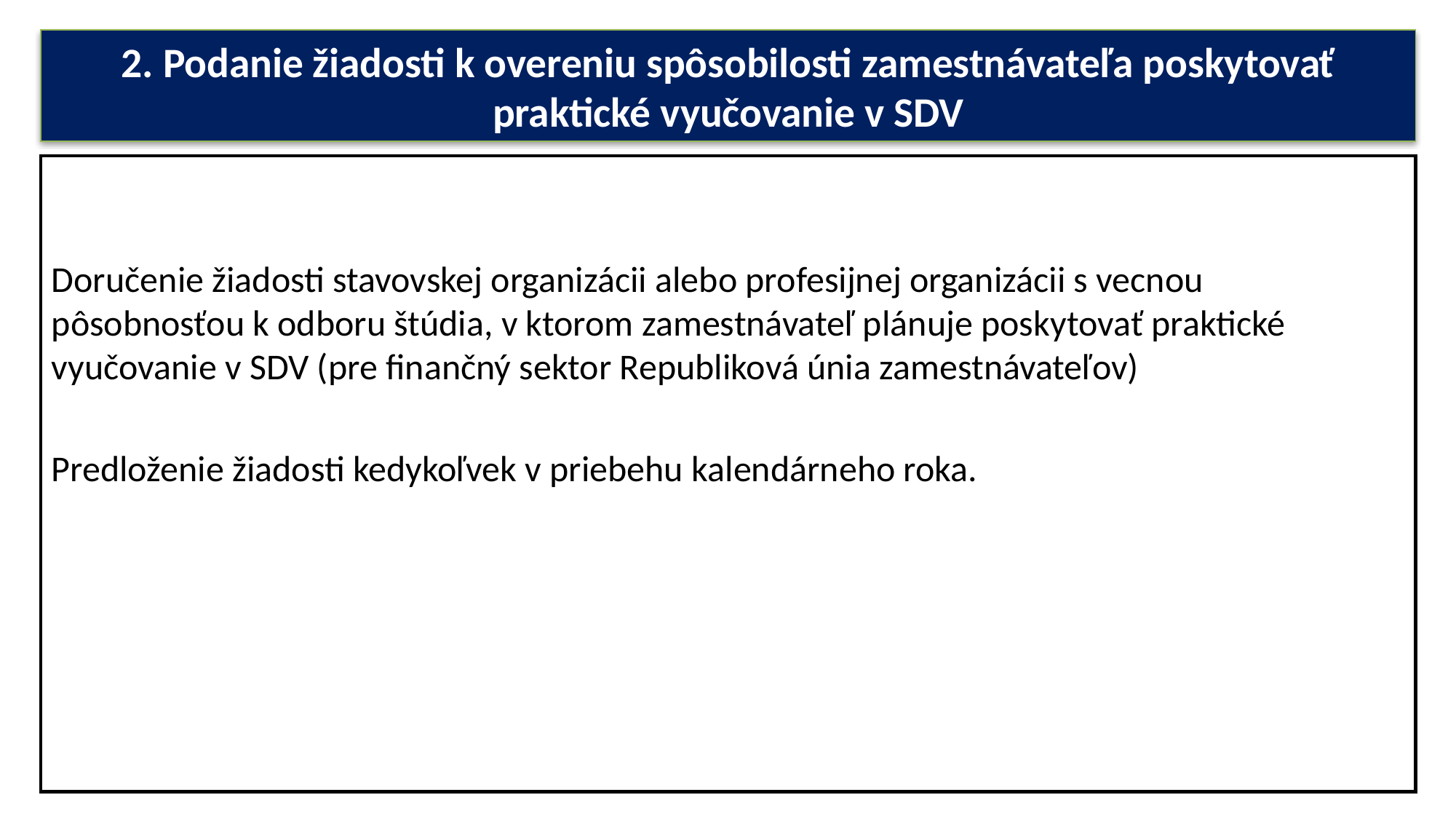

# 2. Podanie žiadosti k overeniu spôsobilosti zamestnávateľa poskytovať praktické vyučovanie v SDV

Doručenie žiadosti stavovskej organizácii alebo profesijnej organizácii s vecnou pôsobnosťou k odboru štúdia, v ktorom zamestnávateľ plánuje poskytovať praktické vyučovanie v SDV (pre finančný sektor Republiková únia zamestnávateľov)

Predloženie žiadosti kedykoľvek v priebehu kalendárneho roka.